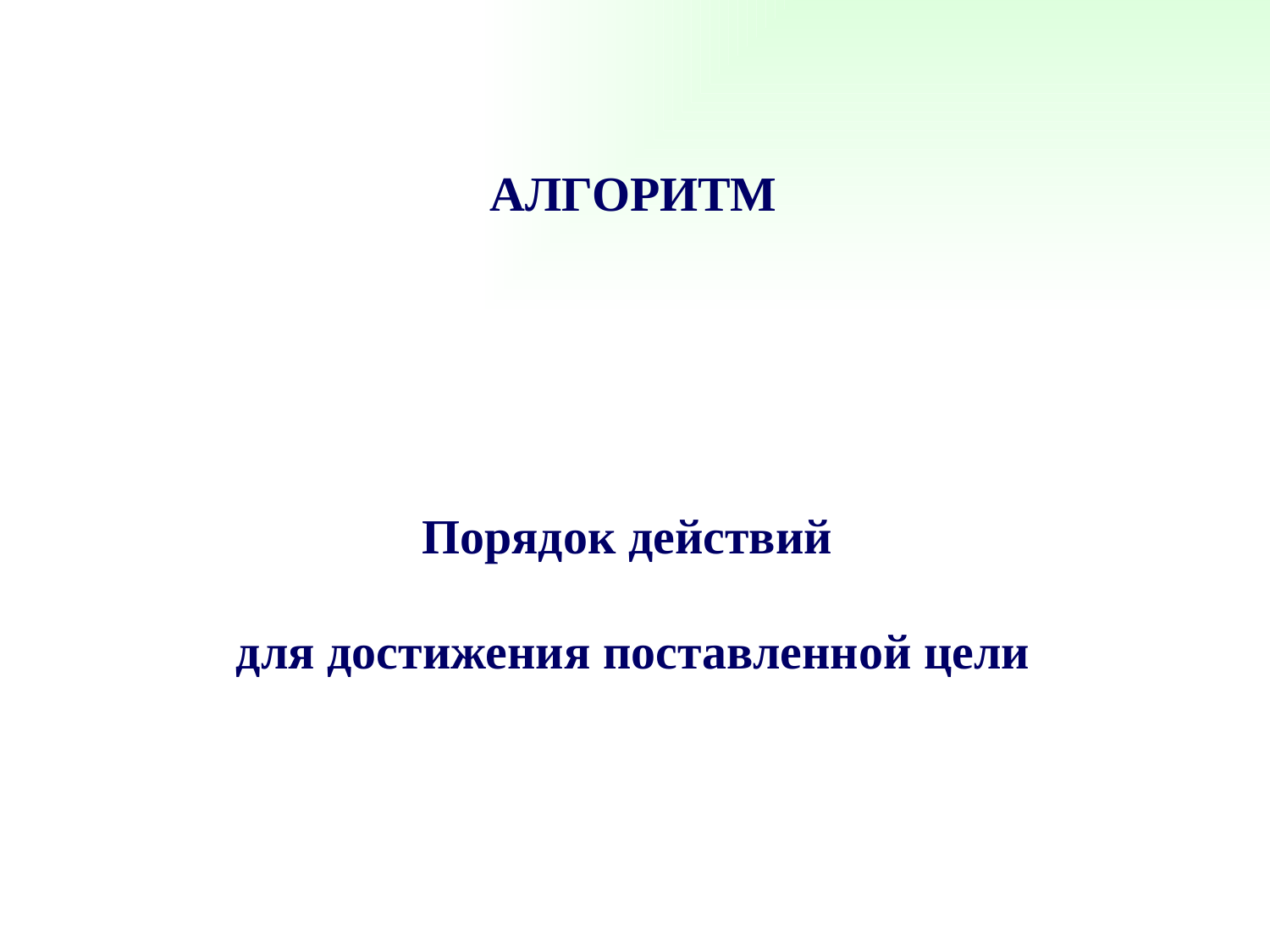

АЛГОРИТМ
Порядок действий
для достижения поставленной цели